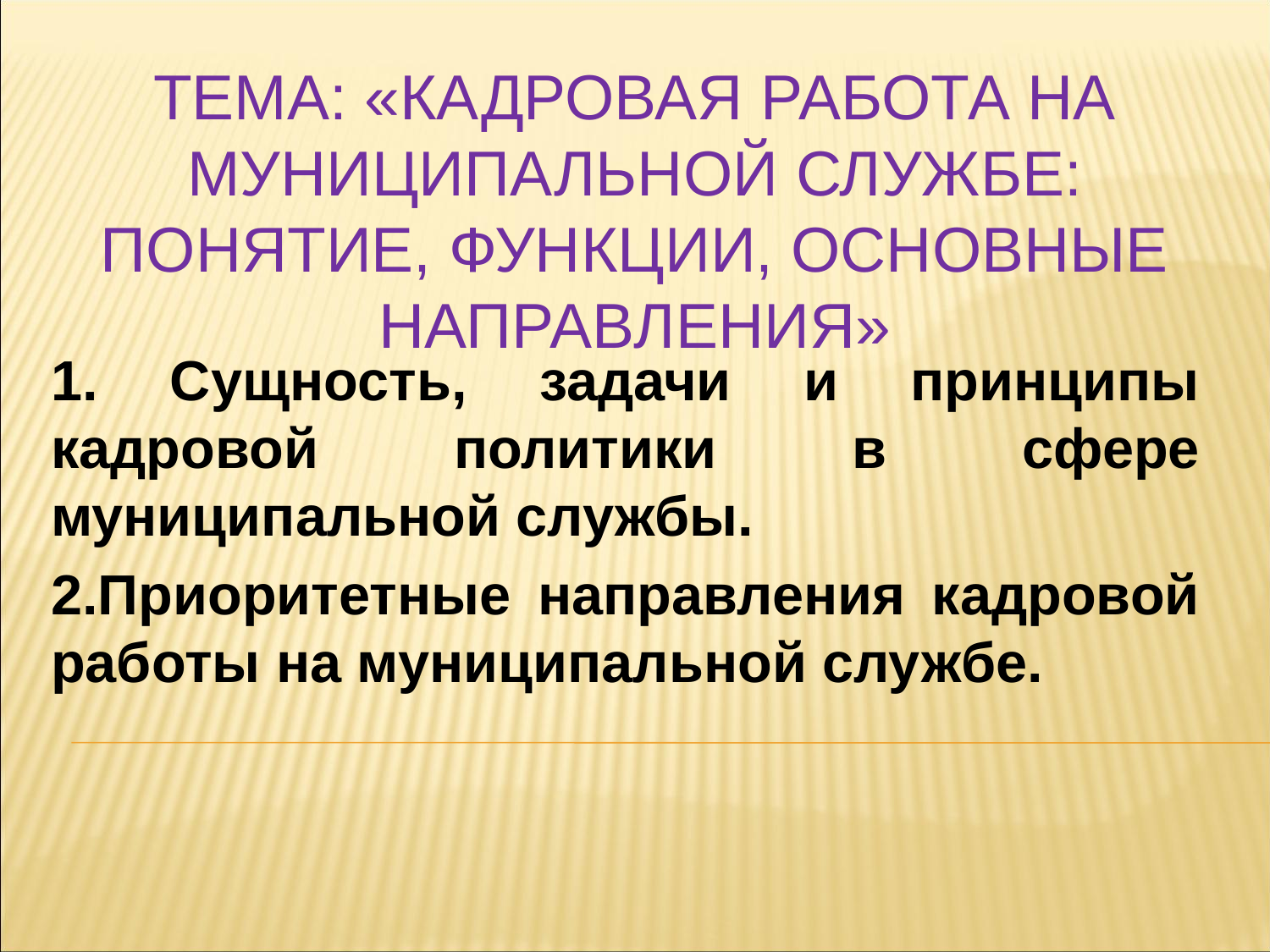

# Тема: «Кадровая работа на муниципальной службе: понятие, функции, основные направления»
1. Сущность, задачи и принципы кадровой политики в сфере муниципальной службы.
2.Приоритетные направления кадровой работы на муниципальной службе.